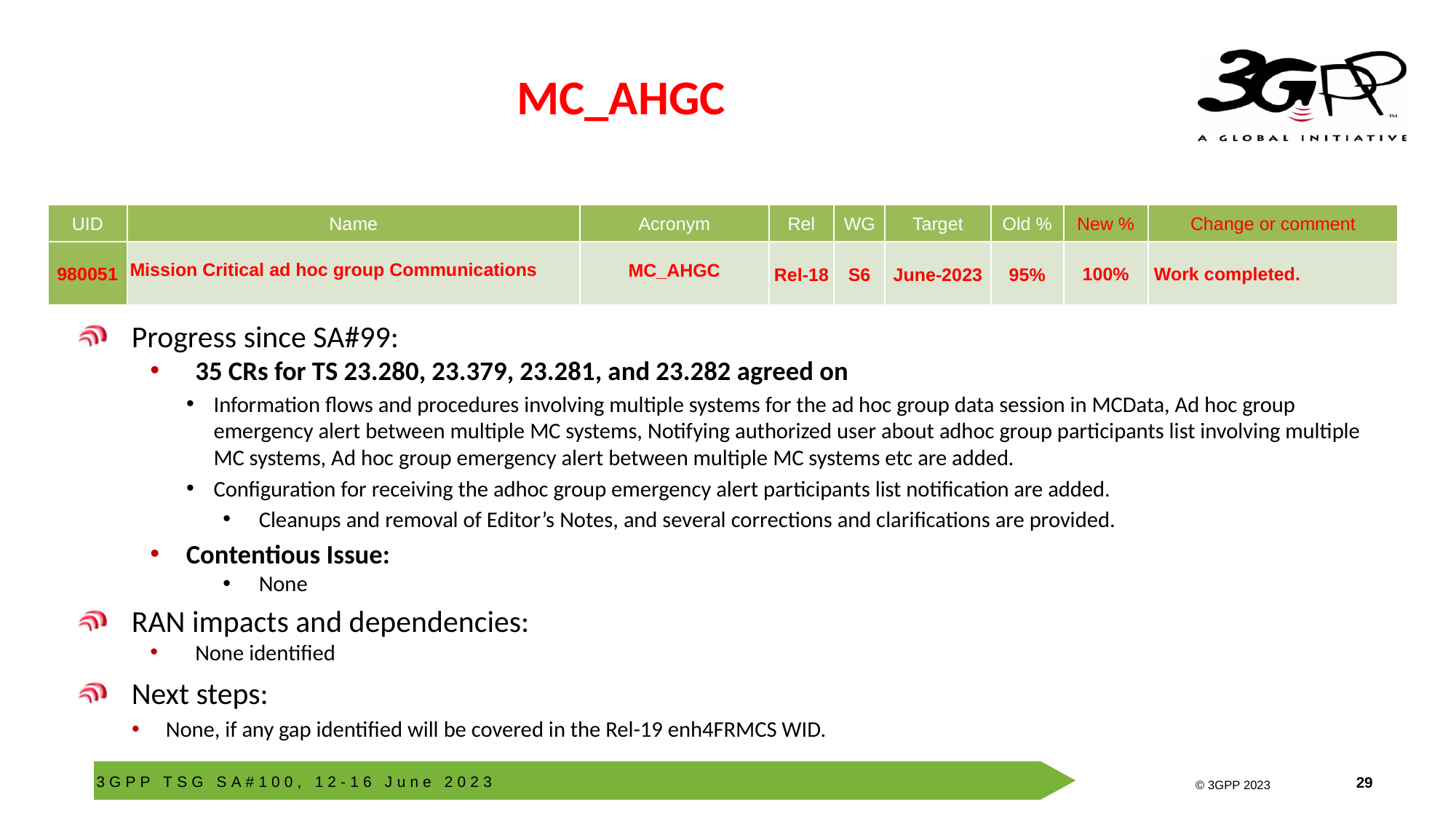

# MC_AHGC
| UID | Name | Acronym | Rel | WG | Target | Old % | New % | Change or comment |
| --- | --- | --- | --- | --- | --- | --- | --- | --- |
| 980051 | Mission Critical ad hoc group Communications | MC\_AHGC | Rel-18 | S6 | June-2023 | 95% | 100% | Work completed. |
Progress since SA#99:
35 CRs for TS 23.280, 23.379, 23.281, and 23.282 agreed on
Information flows and procedures involving multiple systems for the ad hoc group data session in MCData, Ad hoc group emergency alert between multiple MC systems, Notifying authorized user about adhoc group participants list involving multiple MC systems, Ad hoc group emergency alert between multiple MC systems etc are added.
Configuration for receiving the adhoc group emergency alert participants list notification are added.
Cleanups and removal of Editor’s Notes, and several corrections and clarifications are provided.
Contentious Issue:
None
RAN impacts and dependencies:
None identified
Next steps:
None, if any gap identified will be covered in the Rel-19 enh4FRMCS WID.